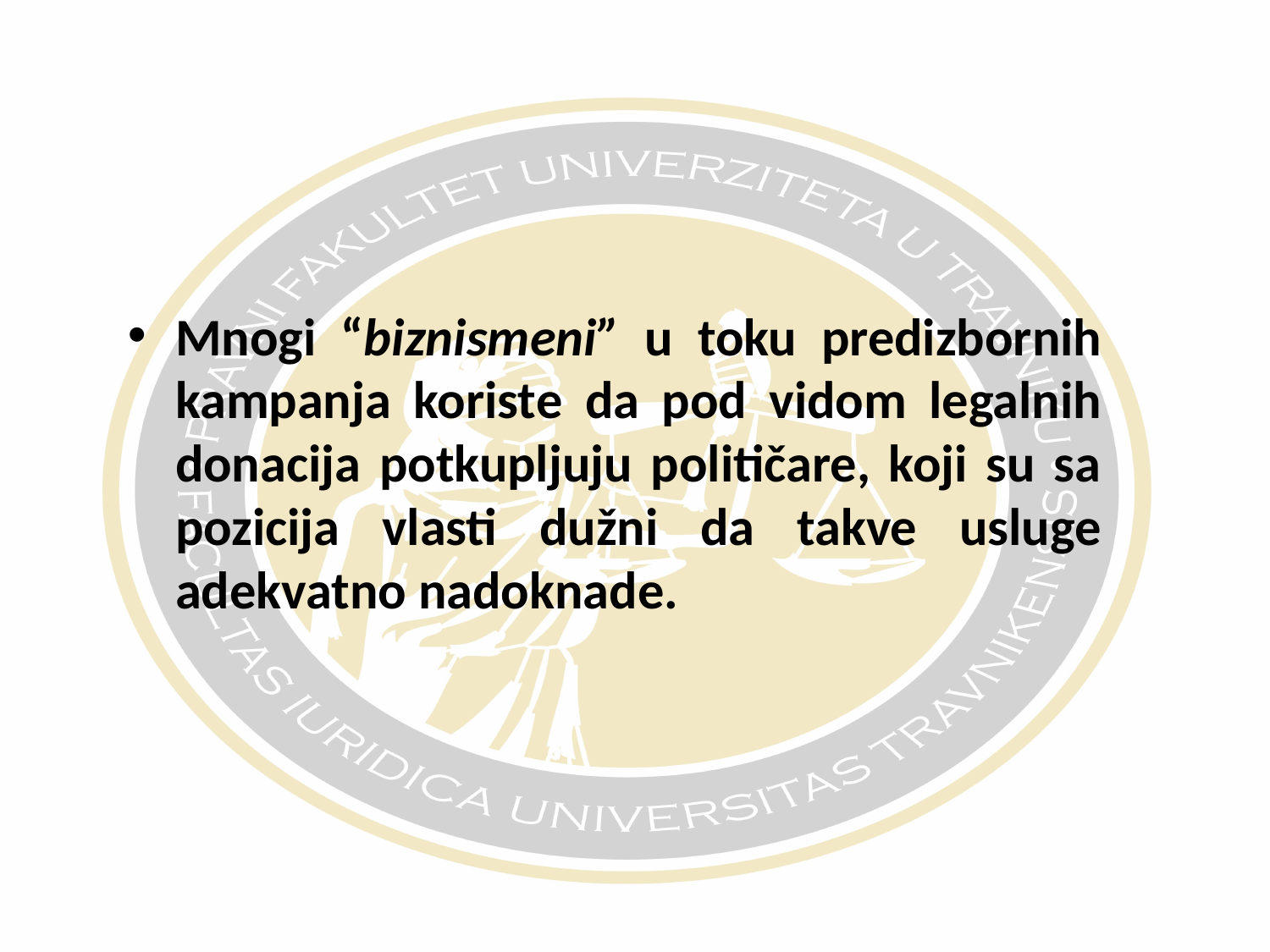

#

Mnogi “biznismeni” u toku predizbornih kampanja koriste da pod vidom legalnih donacija potkupljuju političare, koji su sa pozicija vlasti dužni da takve usluge adekvatno nadoknade.